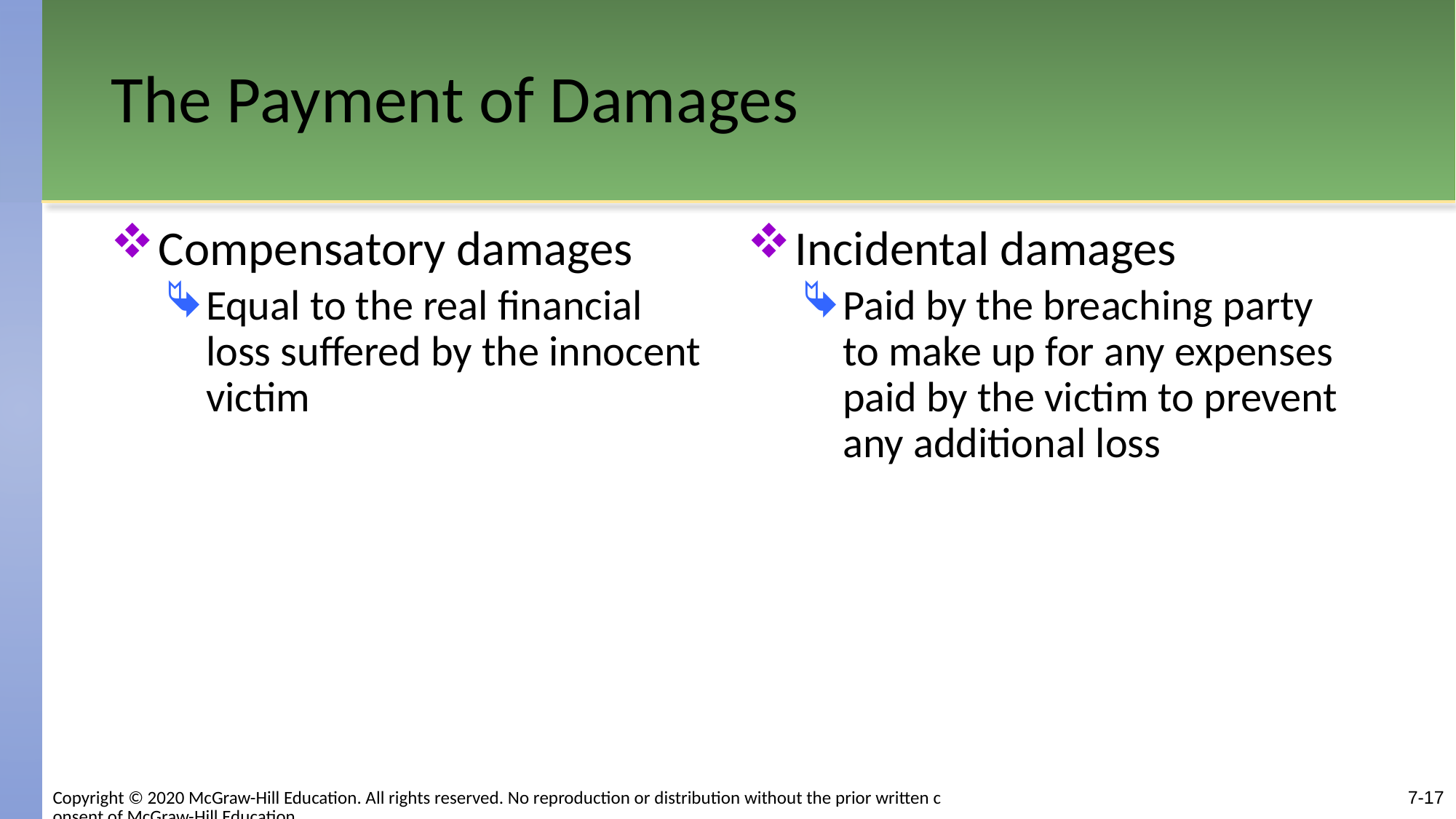

# The Payment of Damages
Compensatory damages
Equal to the real financial loss suffered by the innocent victim
Incidental damages
Paid by the breaching party to make up for any expenses paid by the victim to prevent any additional loss

7-17
Copyright © 2020 McGraw-Hill Education. All rights reserved. No reproduction or distribution without the prior written consent of McGraw-Hill Education.